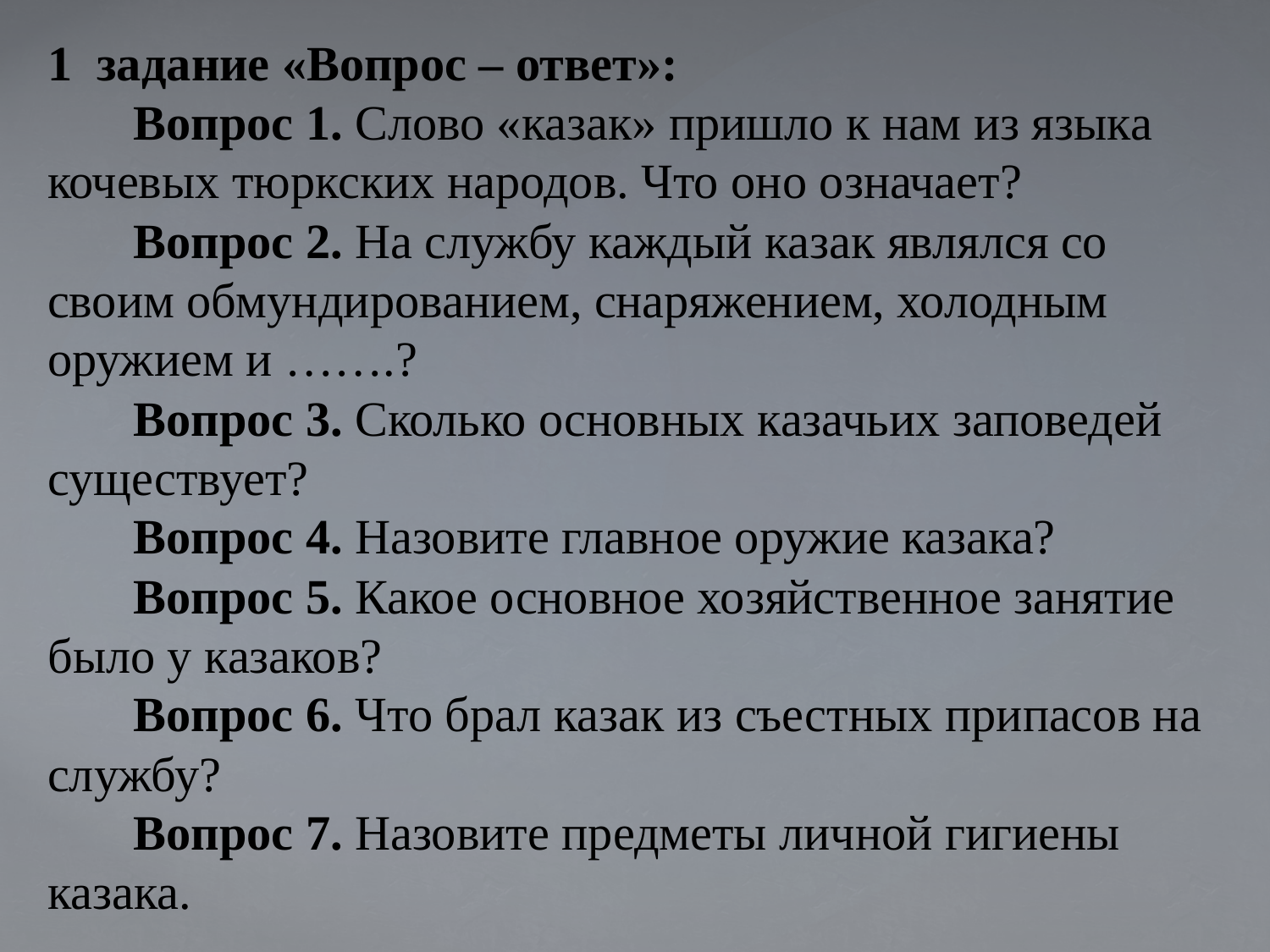

# 1  задание «Вопрос – ответ»: Вопрос 1. Слово «казак» пришло к нам из языка кочевых тюркских народов. Что оно означает? Вопрос 2. На службу каждый казак являлся со своим обмундированием, снаряжением, холодным оружием и …….?  Вопрос 3. Сколько основных казачьих заповедей существует? Вопрос 4. Назовите главное оружие казака? Вопрос 5. Какое основное хозяйственное занятие было у казаков? Вопрос 6. Что брал казак из съестных припасов на службу? Вопрос 7. Назовите предметы личной гигиены казака.